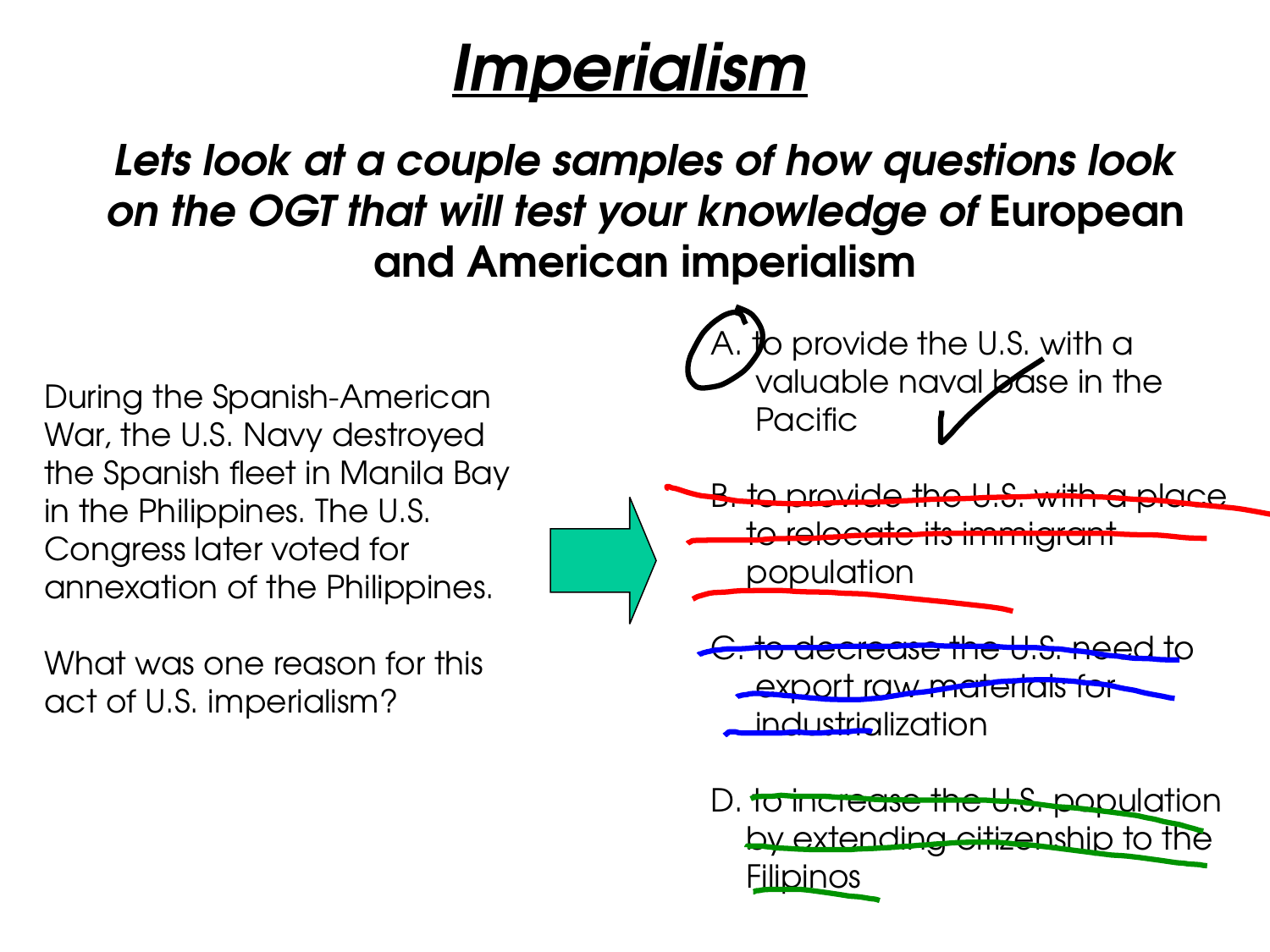

Imperialism
Lets look at a couple samples of how questions look on the OGT that will test your knowledge of European and American imperialism

A. to provide the U.S. with a
     valuable naval base in the
     Pacific

B. to provide the U.S. with a place
    to relocate its immigrant
    population

C. to decrease the U.S. need to
     export raw materials for
     industrialization

D. to increase the U.S. population
    by extending citizenship to the
    Filipinos
During the Spanish-American War, the U.S. Navy destroyed the Spanish fleet in Manila Bay in the Philippines. The U.S. Congress later voted for annexation of the Philippines.

What was one reason for this act of U.S. imperialism?